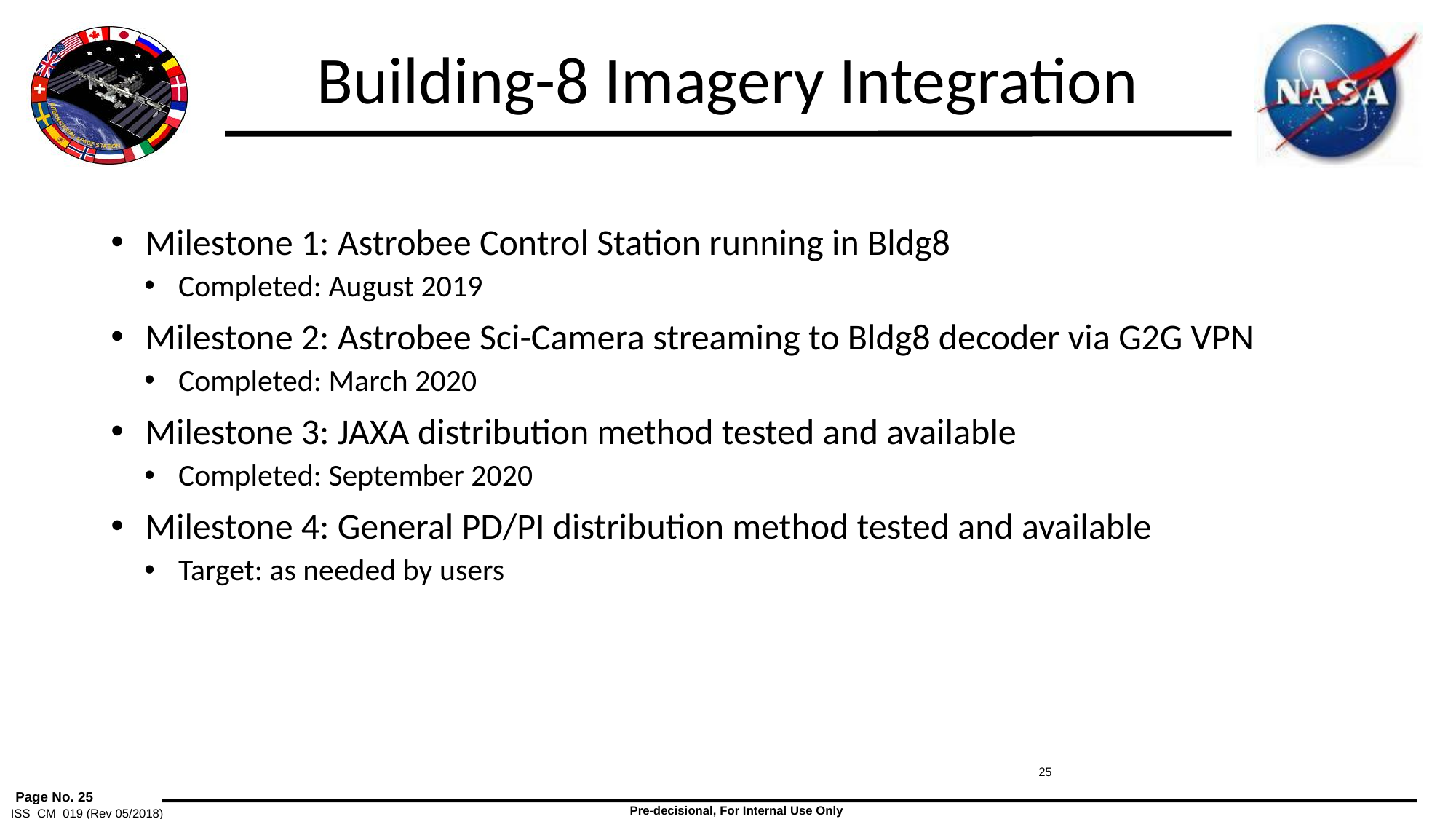

# Building-8 Imagery Integration
Milestone 1: Astrobee Control Station running in Bldg8
Completed: August 2019
Milestone 2: Astrobee Sci-Camera streaming to Bldg8 decoder via G2G VPN
Completed: March 2020
Milestone 3: JAXA distribution method tested and available
Completed: September 2020
Milestone 4: General PD/PI distribution method tested and available
Target: as needed by users
25